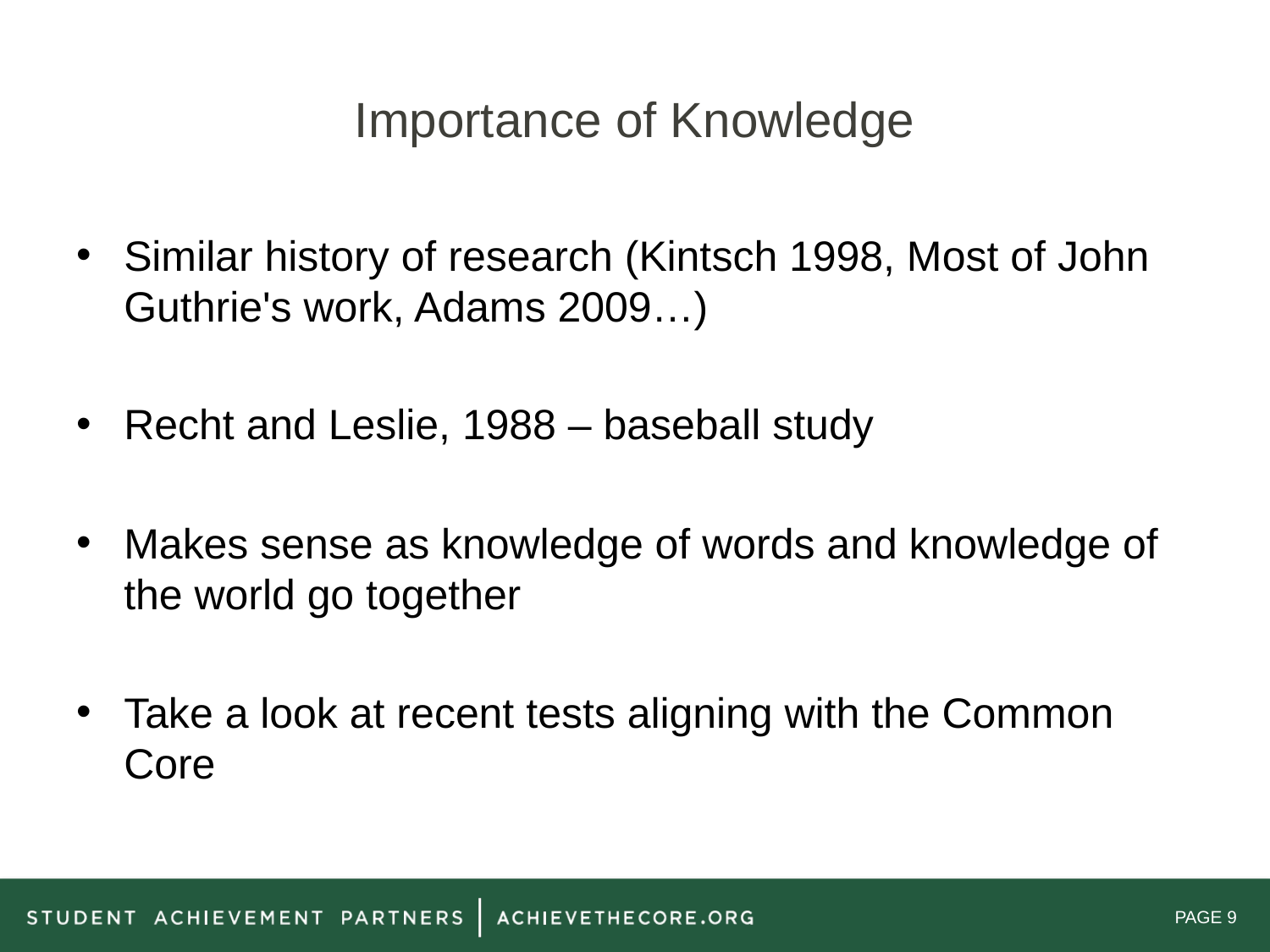

# Importance of Knowledge
Similar history of research (Kintsch 1998, Most of John Guthrie's work, Adams 2009…)

Recht and Leslie, 1988 – baseball study

Makes sense as knowledge of words and knowledge of the world go together

Take a look at recent tests aligning with the Common Core